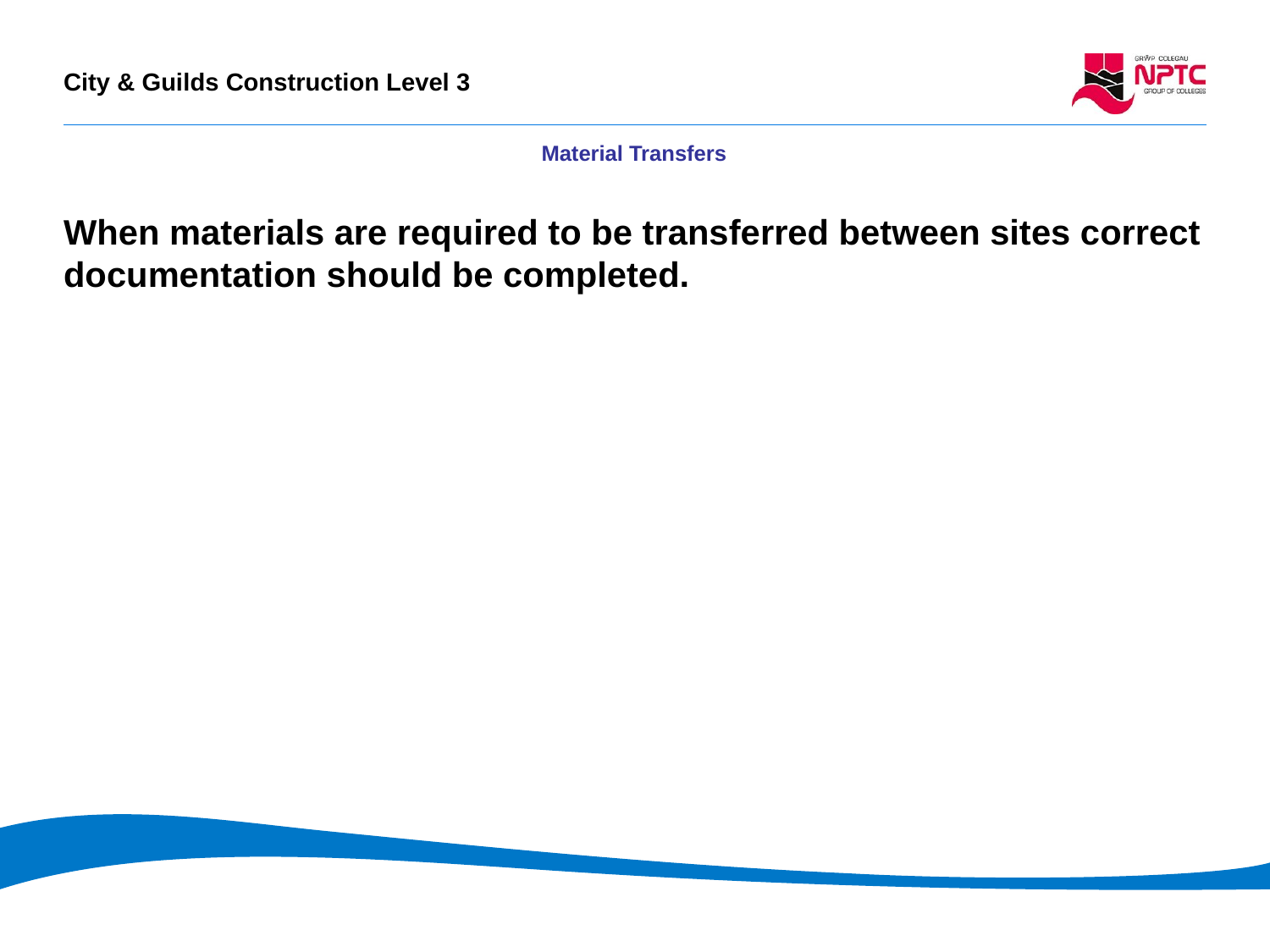

# Material Transfers
When materials are required to be transferred between sites correct documentation should be completed.